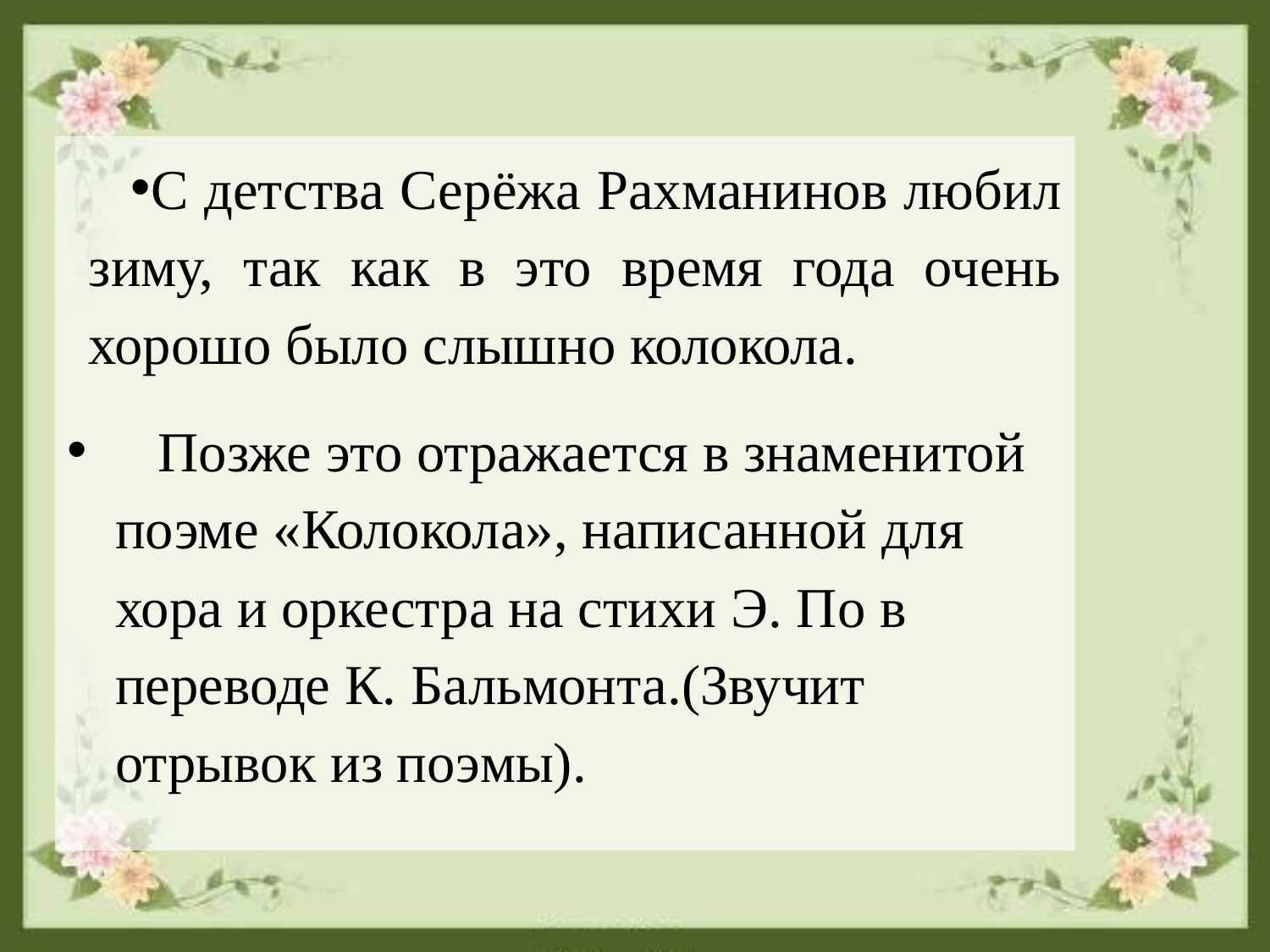

С детства Серёжа Рахманинов любил зиму, так как в это время года очень хорошо было слышно колокола.
   Позже это отражается в знаменитой поэме «Колокола», написанной для хора и оркестра на стихи Э. По в переводе К. Бальмонта.(Звучит отрывок из поэмы).